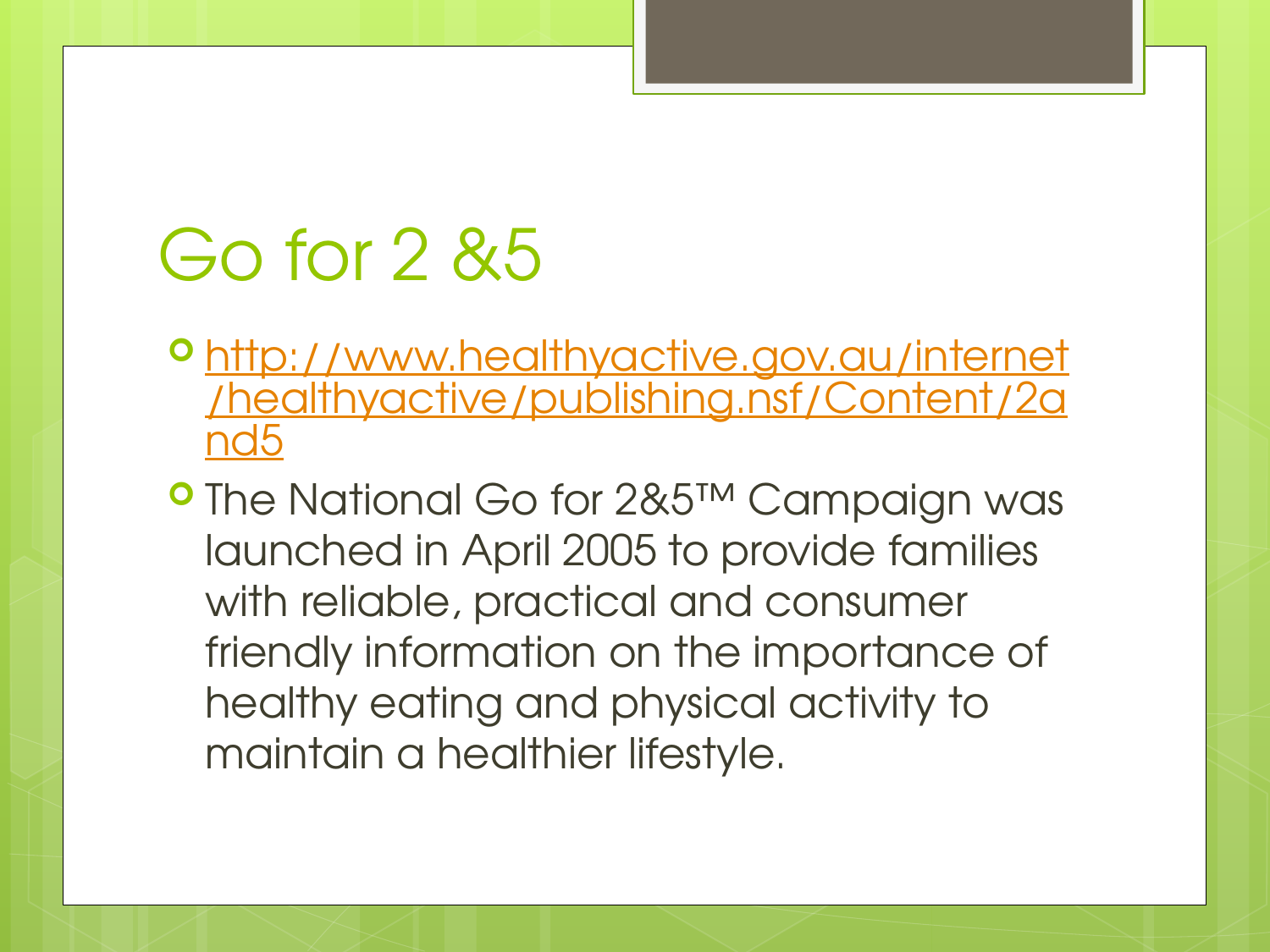

# Go for 2 &5
http://www.healthyactive.gov.au/internet/healthyactive/publishing.nsf/Content/2and5
The National Go for 2&5™ Campaign was launched in April 2005 to provide families with reliable, practical and consumer friendly information on the importance of healthy eating and physical activity to maintain a healthier lifestyle.